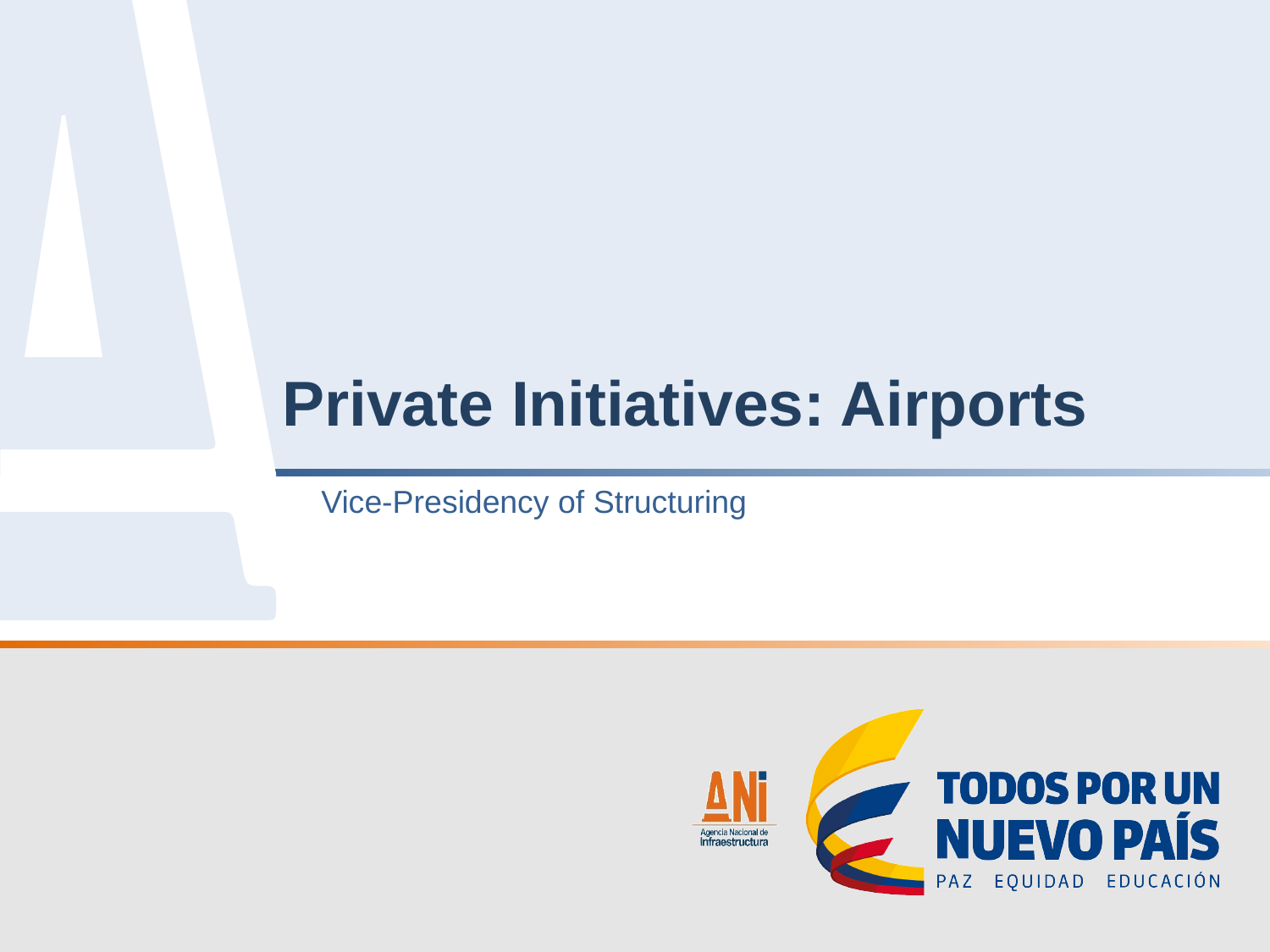

# Private Initiatives: Airports
Vice-Presidency of Structuring